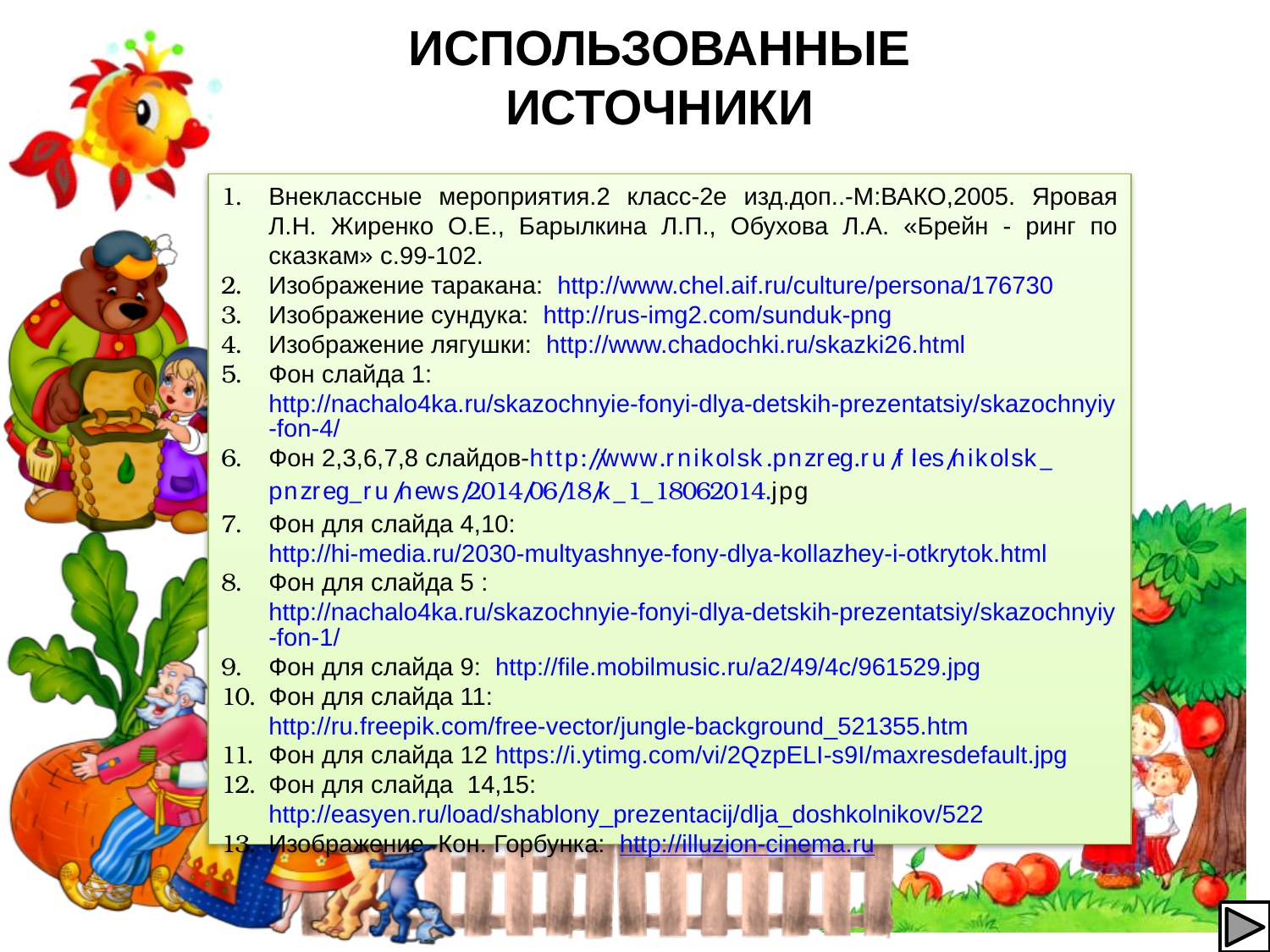

Использованные источники
Внеклассные мероприятия.2 класс-2е изд.доп..-М:ВАКО,2005. Яровая Л.Н. Жиренко О.Е., Барылкина Л.П., Обухова Л.А. «Брейн - ринг по сказкам» с.99-102.
Изображение таракана:  http://www.chel.aif.ru/culture/persona/176730
Изображение сундука:  http://rus-img2.com/sunduk-png
Изображение лягушки:  http://www.chadochki.ru/skazki26.html
Фон слайда 1:  http://nachalo4ka.ru/skazochnyie-fonyi-dlya-detskih-prezentatsiy/skazochnyiy-fon-4/
Фон 2,3,6,7,8 слайдов-http://www.rnikolsk.pnzreg.ru/files/nikolsk_pnzreg_ru/news/2014/06/18/k_1_18062014.jpg
Фон для слайда 4,10: http://hi-media.ru/2030-multyashnye-fony-dlya-kollazhey-i-otkrytok.html
Фон для слайда 5 :  http://nachalo4ka.ru/skazochnyie-fonyi-dlya-detskih-prezentatsiy/skazochnyiy-fon-1/
Фон для слайда 9:  http://file.mobilmusic.ru/a2/49/4c/961529.jpg
Фон для слайда 11:  http://ru.freepik.com/free-vector/jungle-background_521355.htm
Фон для слайда 12 https://i.ytimg.com/vi/2QzpELI-s9I/maxresdefault.jpg
Фон для слайда  14,15: http://easyen.ru/load/shablony_prezentacij/dlja_doshkolnikov/522
Изображение  Кон. Горбунка:  http://illuzion-cinema.ru